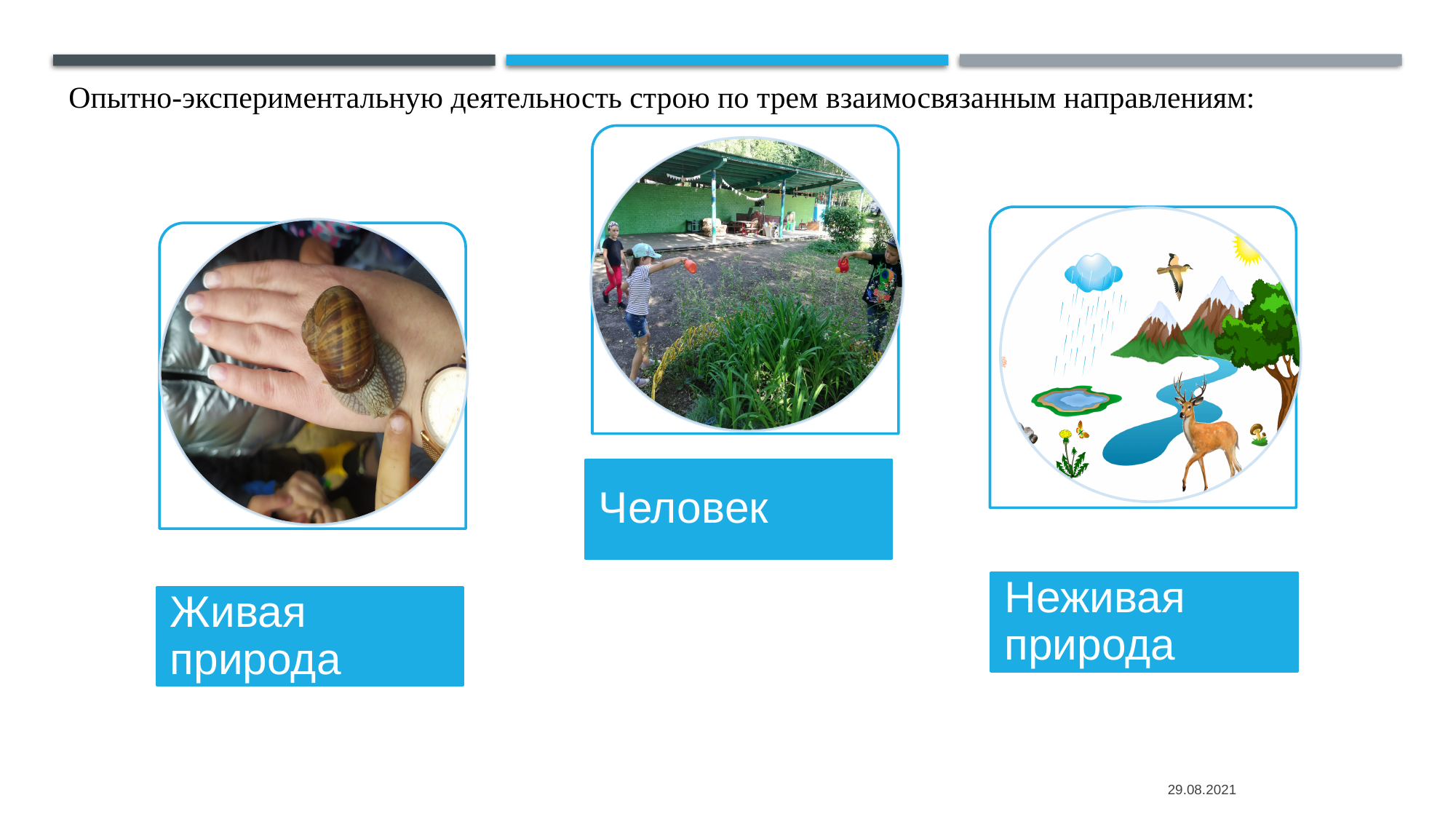

Опытно-экспериментальную деятельность строю по трем взаимосвязанным направлениям:
Живая природа
Человек
Неживая природа
29.08.2021